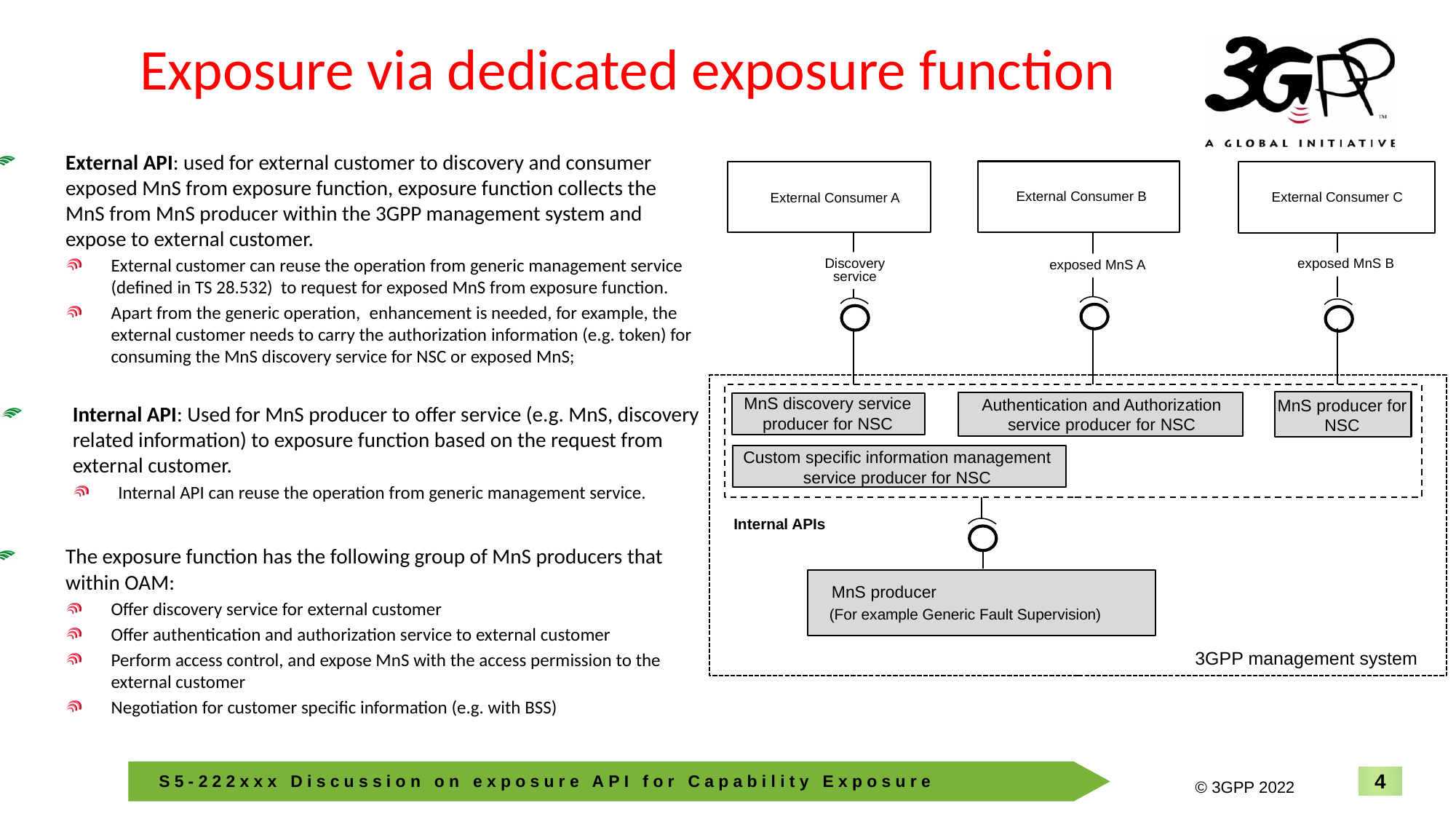

# Exposure via dedicated exposure function
External API: used for external customer to discovery and consumer exposed MnS from exposure function, exposure function collects the MnS from MnS producer within the 3GPP management system and expose to external customer.
External customer can reuse the operation from generic management service (defined in TS 28.532)  to request for exposed MnS from exposure function.
Apart from the generic operation,  enhancement is needed, for example, the external customer needs to carry the authorization information (e.g. token) for consuming the MnS discovery service for NSC or exposed MnS;

External Consumer B
External Consumer C
External Consumer A
Discovery service
exposed MnS B
exposed MnS A

MnS discovery service producer for NSC
Authentication and Authorization service producer for NSC
MnS producer for NSC

Internal API: Used for MnS producer to offer service (e.g. MnS, discovery related information) to exposure function based on the request from external customer.
Internal API can reuse the operation from generic management service.
Custom specific information management service producer for NSC

Internal APIs

The exposure function has the following group of MnS producers that within OAM:
Offer discovery service for external customer
Offer authentication and authorization service to external customer
Perform access control, and expose MnS with the access permission to the external customer
Negotiation for customer specific information (e.g. with BSS)

MnS producer
(For example Generic Fault Supervision)
3GPP management system